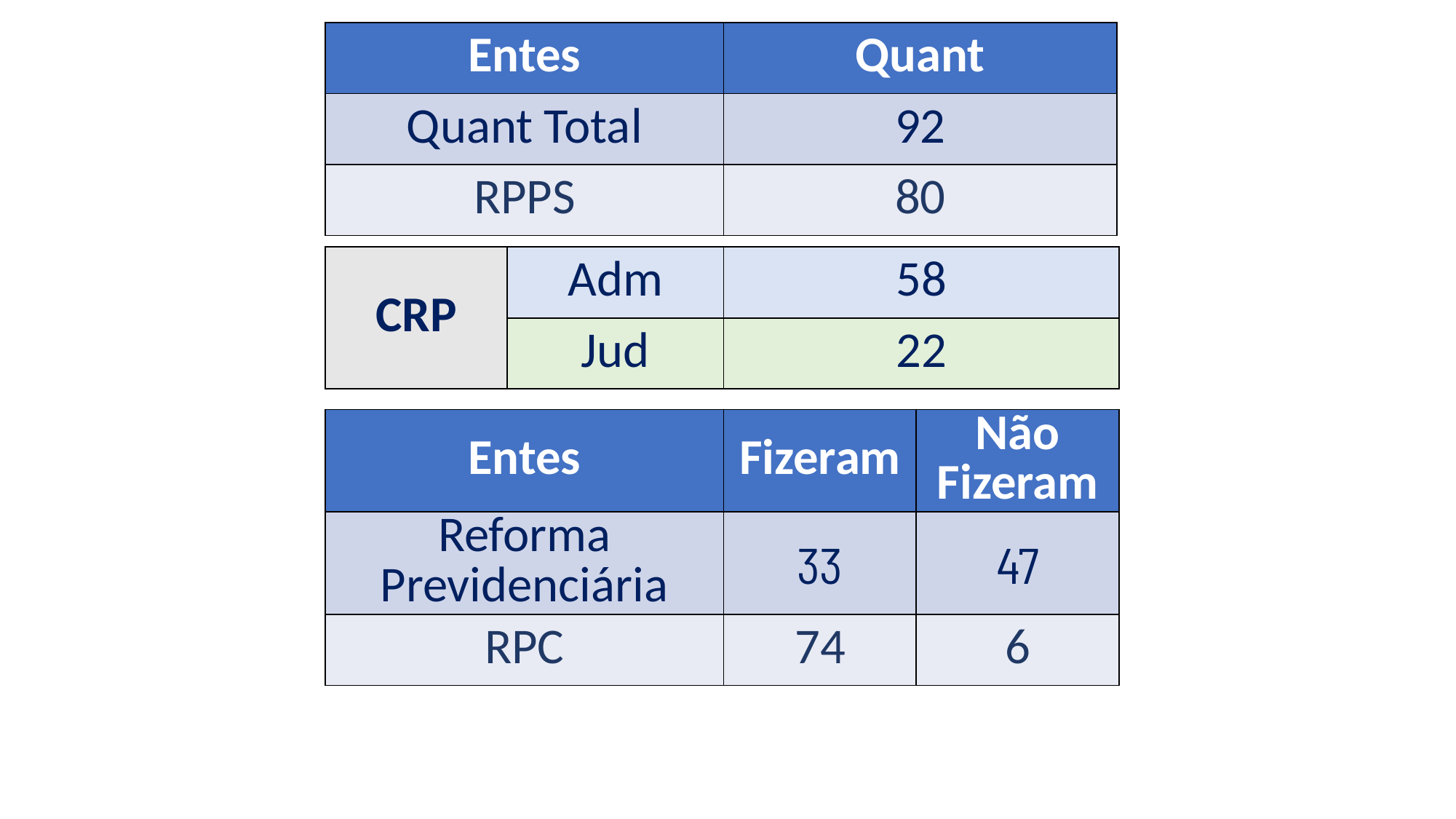

| Entes | Quant |
| --- | --- |
| Quant Total | 92 |
| RPPS | 80 |
| CRP | Adm | 58 |
| --- | --- | --- |
|  | Jud | 22 |
| Entes | Fizeram | Não Fizeram |
| --- | --- | --- |
| Reforma Previdenciária | 33 | 47 |
| RPC | 74 | 6 |